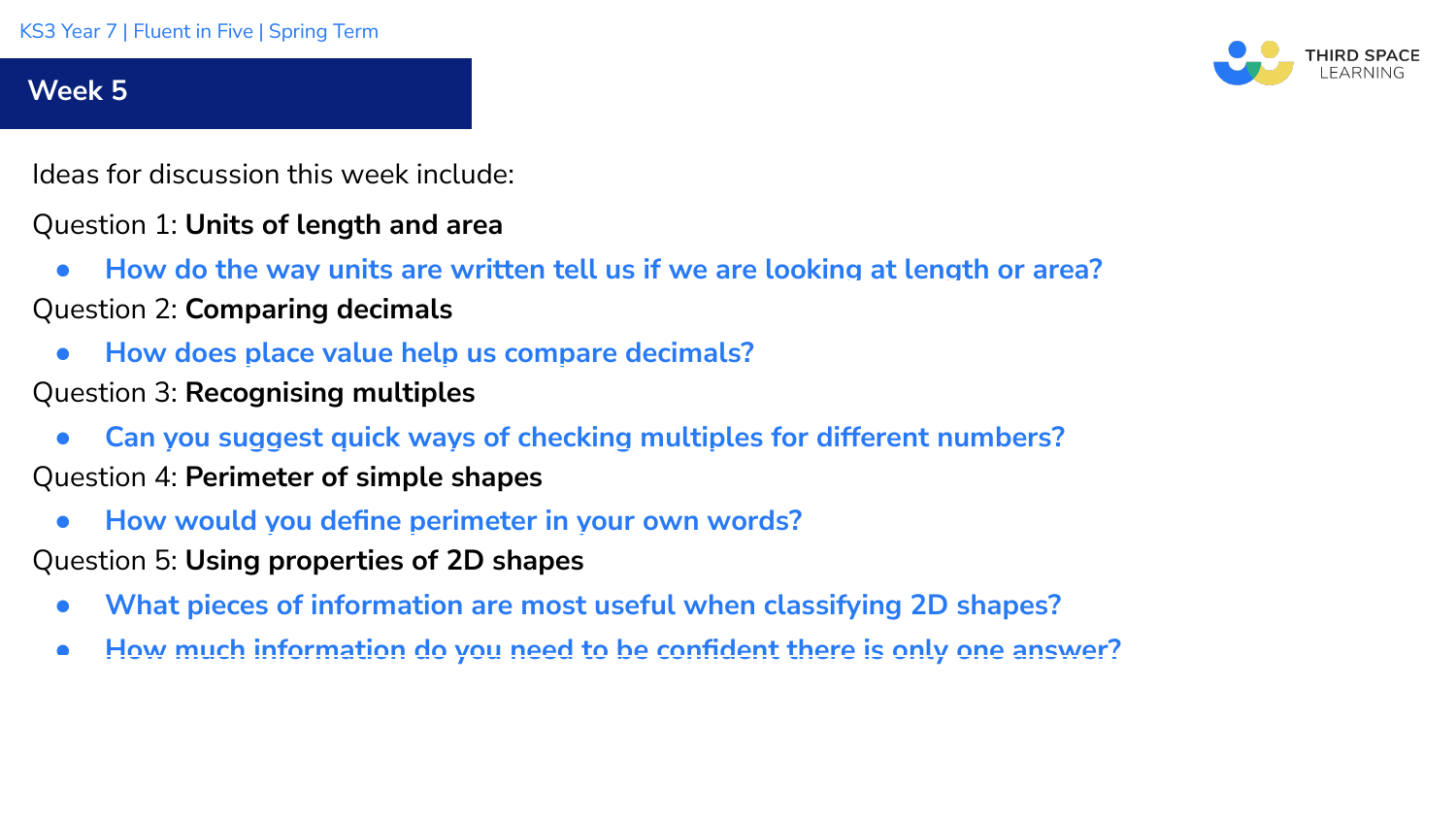

Week 5
| Ideas for discussion this week include: |
| --- |
| Question 1: Units of length and area How do the way units are written tell us if we are looking at length or area? |
| Question 2: Comparing decimals How does place value help us compare decimals? |
| Question 3: Recognising multiples Can you suggest quick ways of checking multiples for different numbers? |
| Question 4: Perimeter of simple shapes How would you define perimeter in your own words? |
| Question 5: Using properties of 2D shapes What pieces of information are most useful when classifying 2D shapes? How much information do you need to be confident there is only one answer? |